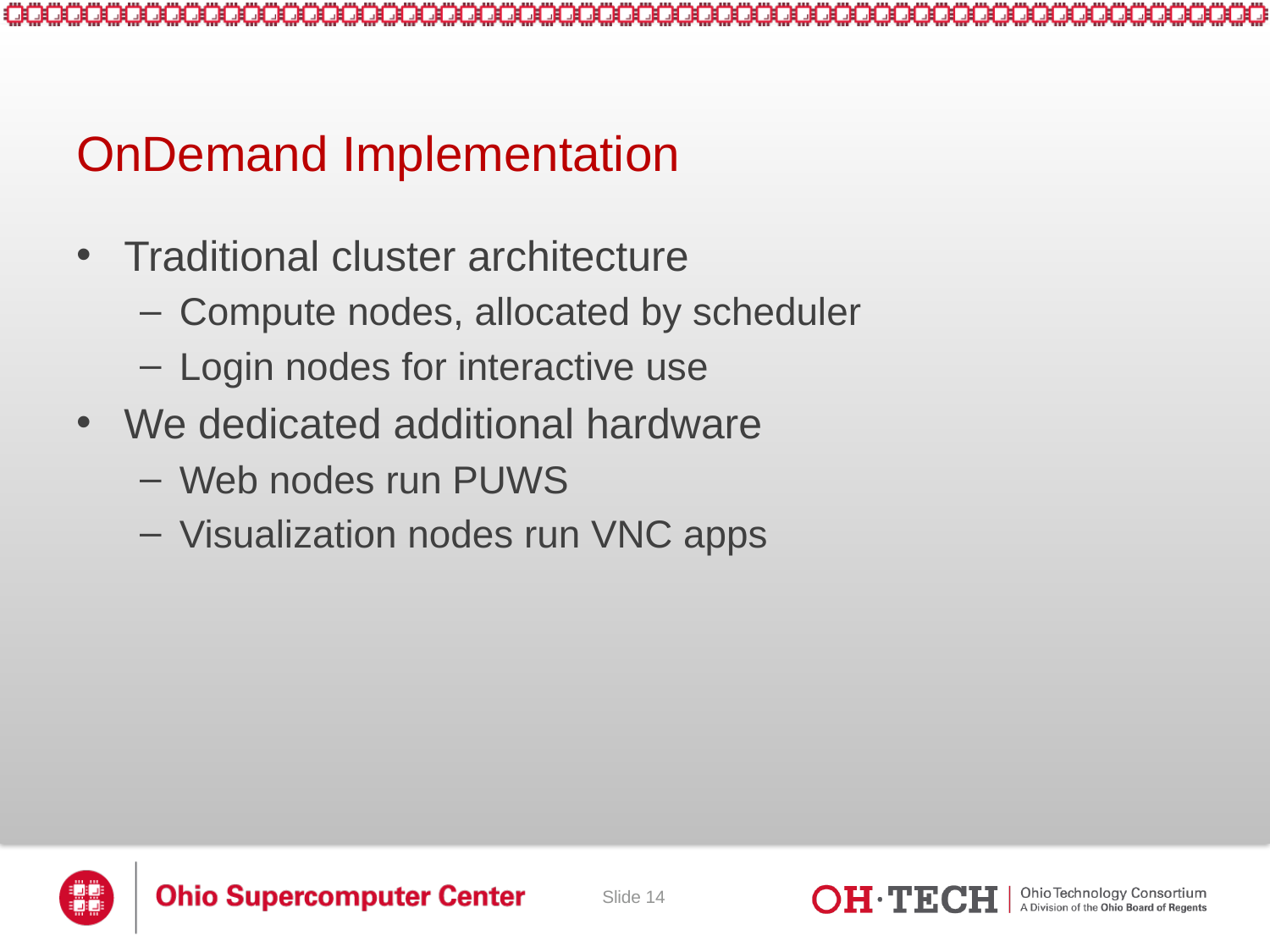

# OnDemand Implementation
Traditional cluster architecture
Compute nodes, allocated by scheduler
Login nodes for interactive use
We dedicated additional hardware
Web nodes run PUWS
Visualization nodes run VNC apps